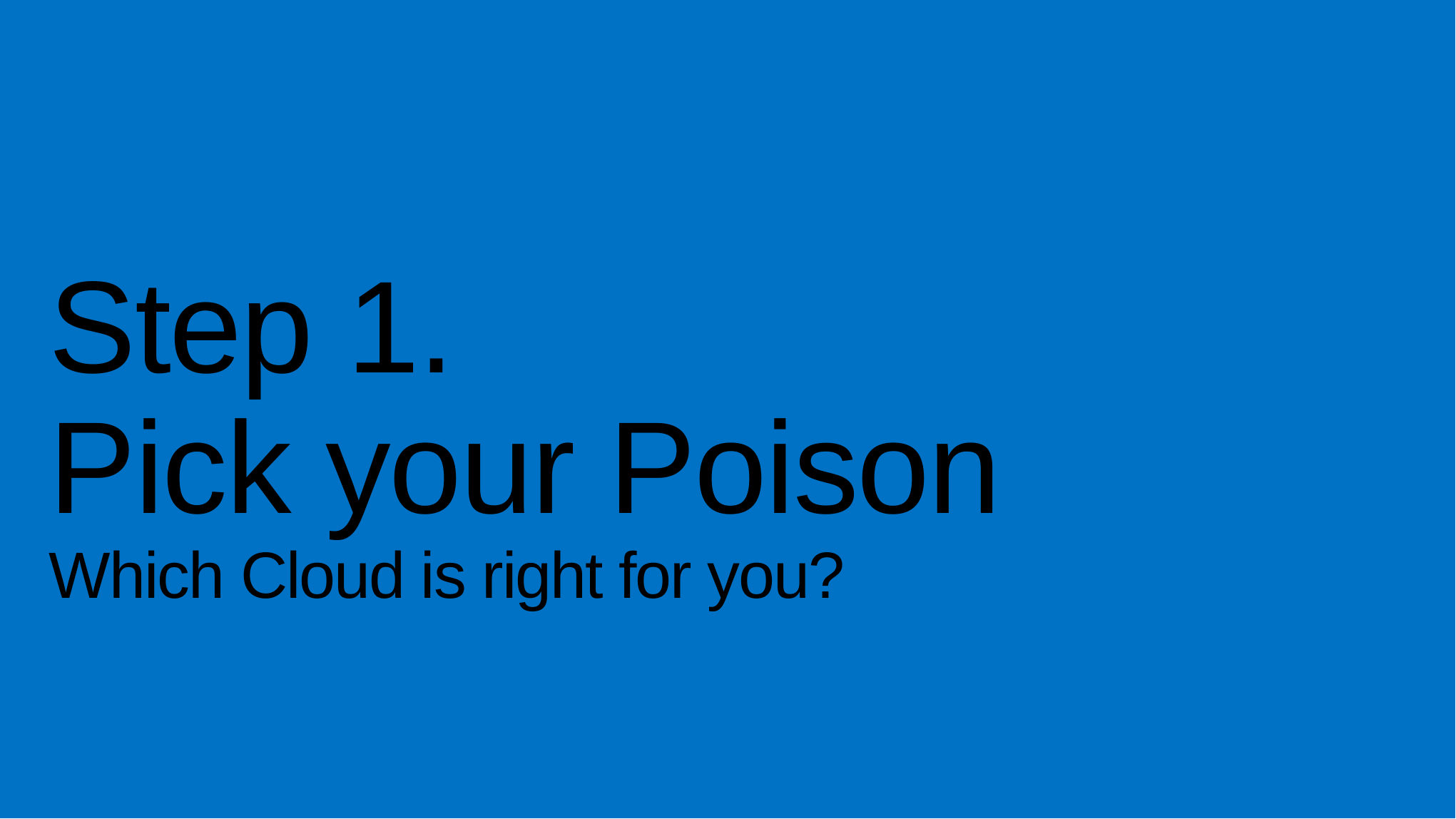

# Step 1. Pick your Poison Which Cloud is right for you?